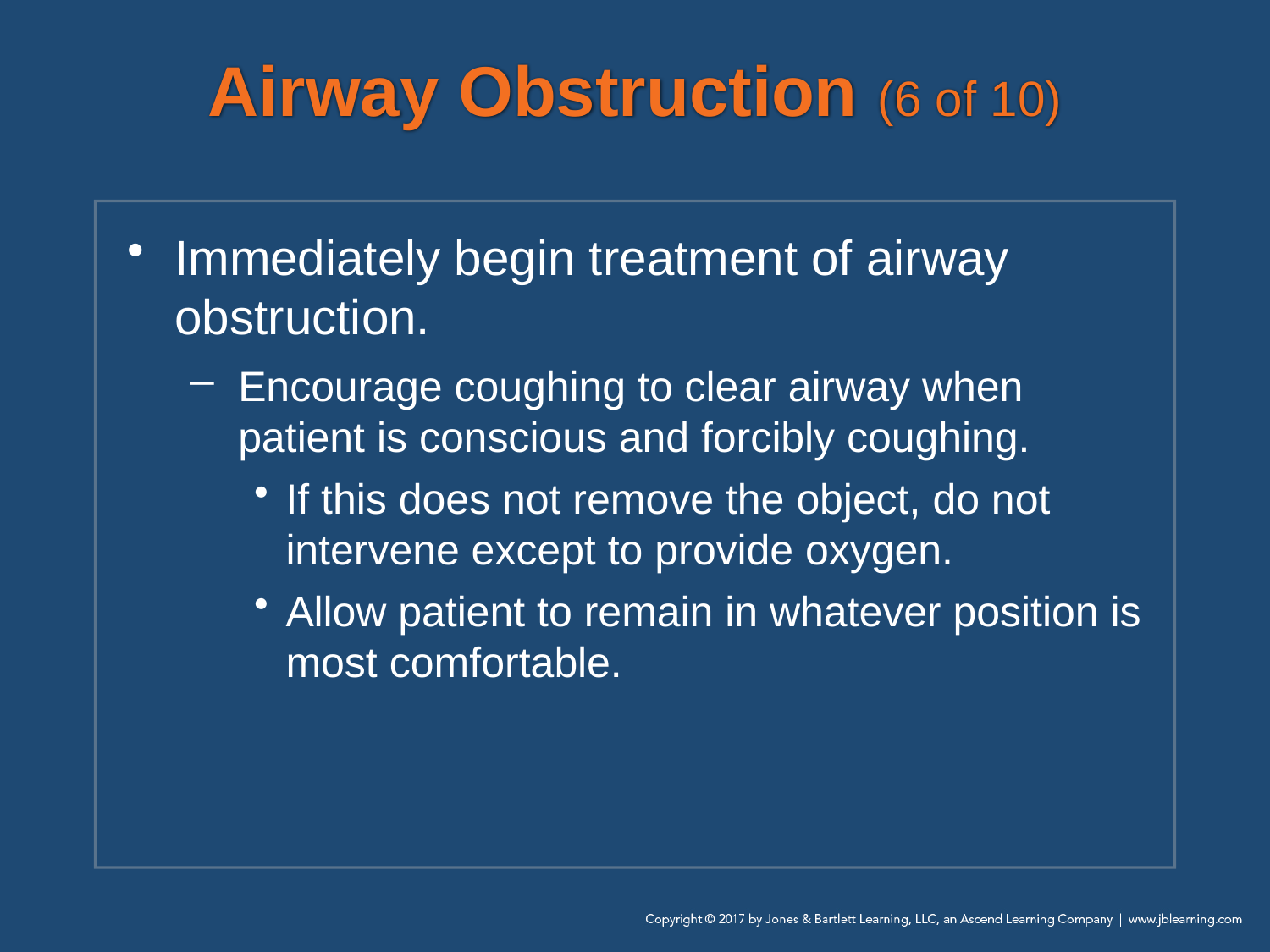

# Airway Obstruction (6 of 10)
Immediately begin treatment of airway obstruction.
Encourage coughing to clear airway when patient is conscious and forcibly coughing.
If this does not remove the object, do not intervene except to provide oxygen.
Allow patient to remain in whatever position is most comfortable.